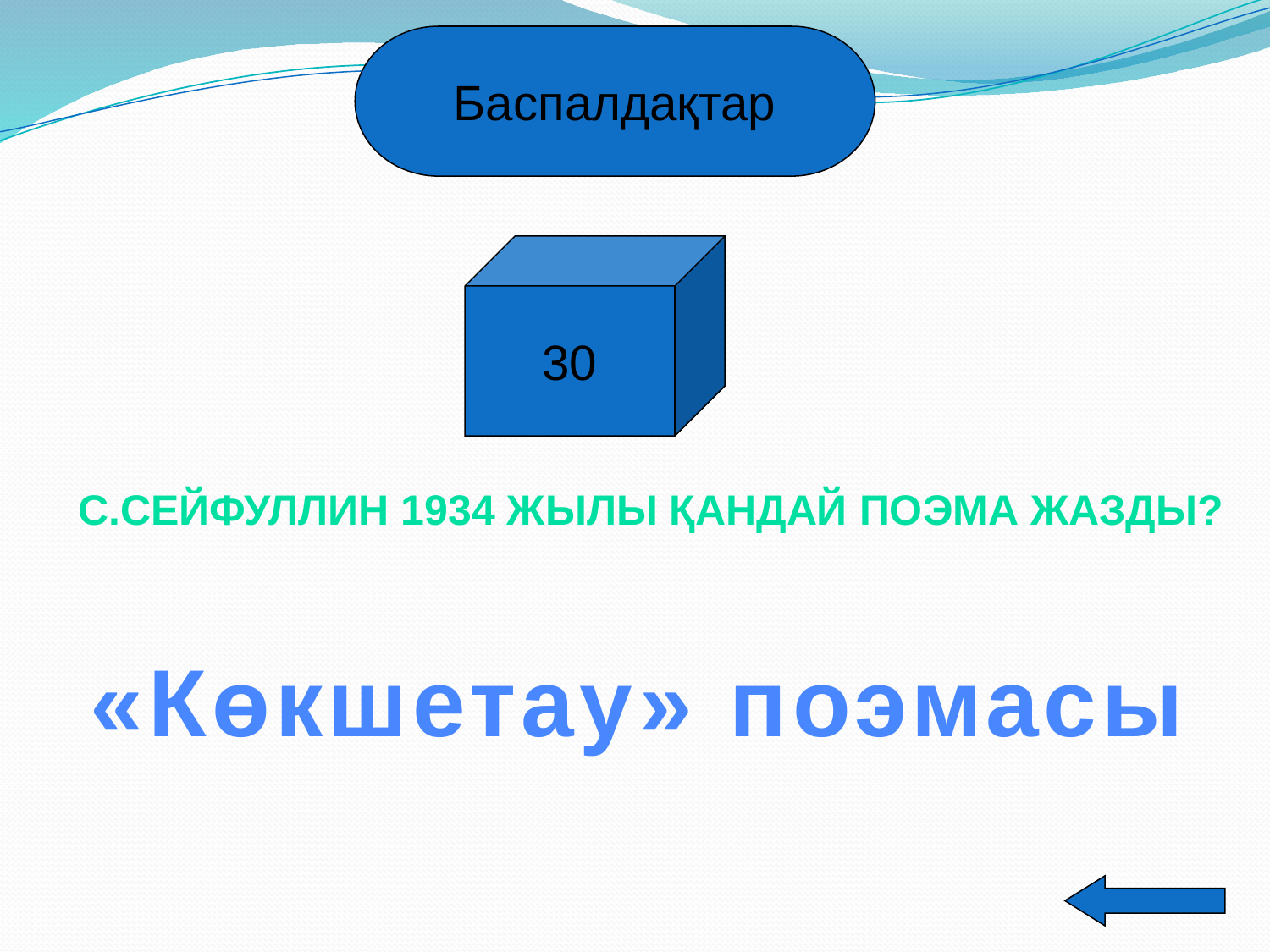

Баспалдақтар
30
С.Сейфуллин 1934 жылы қандай поэма жазды?

«Көкшетау» поэмасы